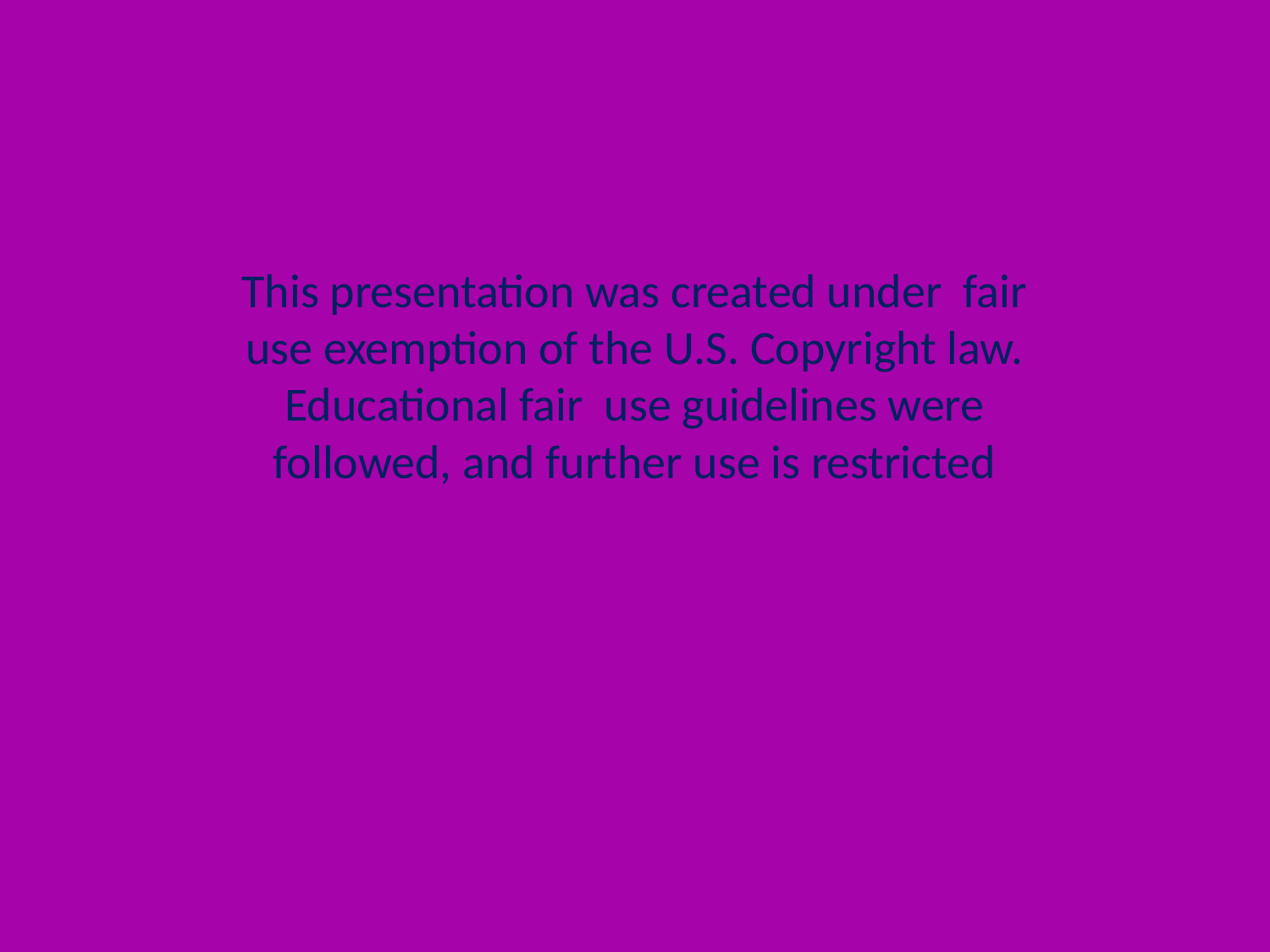

This presentation was created under  fair use exemption of the U.S. Copyright law. Educational fair  use guidelines were followed, and further use is restricted